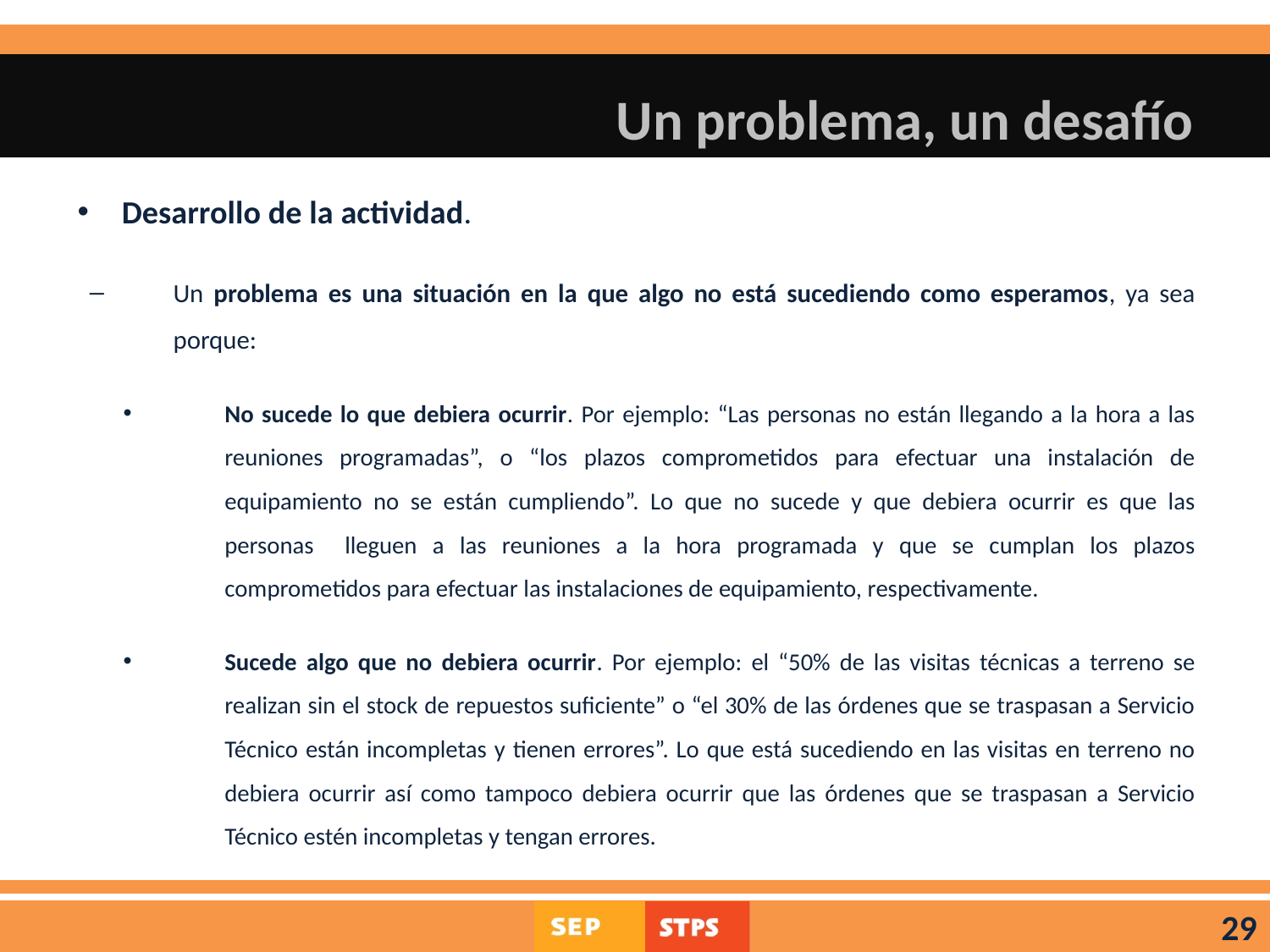

# Un problema, un desafío
Desarrollo de la actividad.

Un problema es una situación en la que algo no está sucediendo como esperamos, ya sea porque:

No sucede lo que debiera ocurrir. Por ejemplo: “Las personas no están llegando a la hora a las reuniones programadas”, o “los plazos comprometidos para efectuar una instalación de equipamiento no se están cumpliendo”. Lo que no sucede y que debiera ocurrir es que las personas  lleguen a las reuniones a la hora programada y que se cumplan los plazos comprometidos para efectuar las instalaciones de equipamiento, respectivamente.

Sucede algo que no debiera ocurrir. Por ejemplo: el “50% de las visitas técnicas a terreno se realizan sin el stock de repuestos suficiente” o “el 30% de las órdenes que se traspasan a Servicio Técnico están incompletas y tienen errores”. Lo que está sucediendo en las visitas en terreno no debiera ocurrir así como tampoco debiera ocurrir que las órdenes que se traspasan a Servicio Técnico estén incompletas y tengan errores.
29